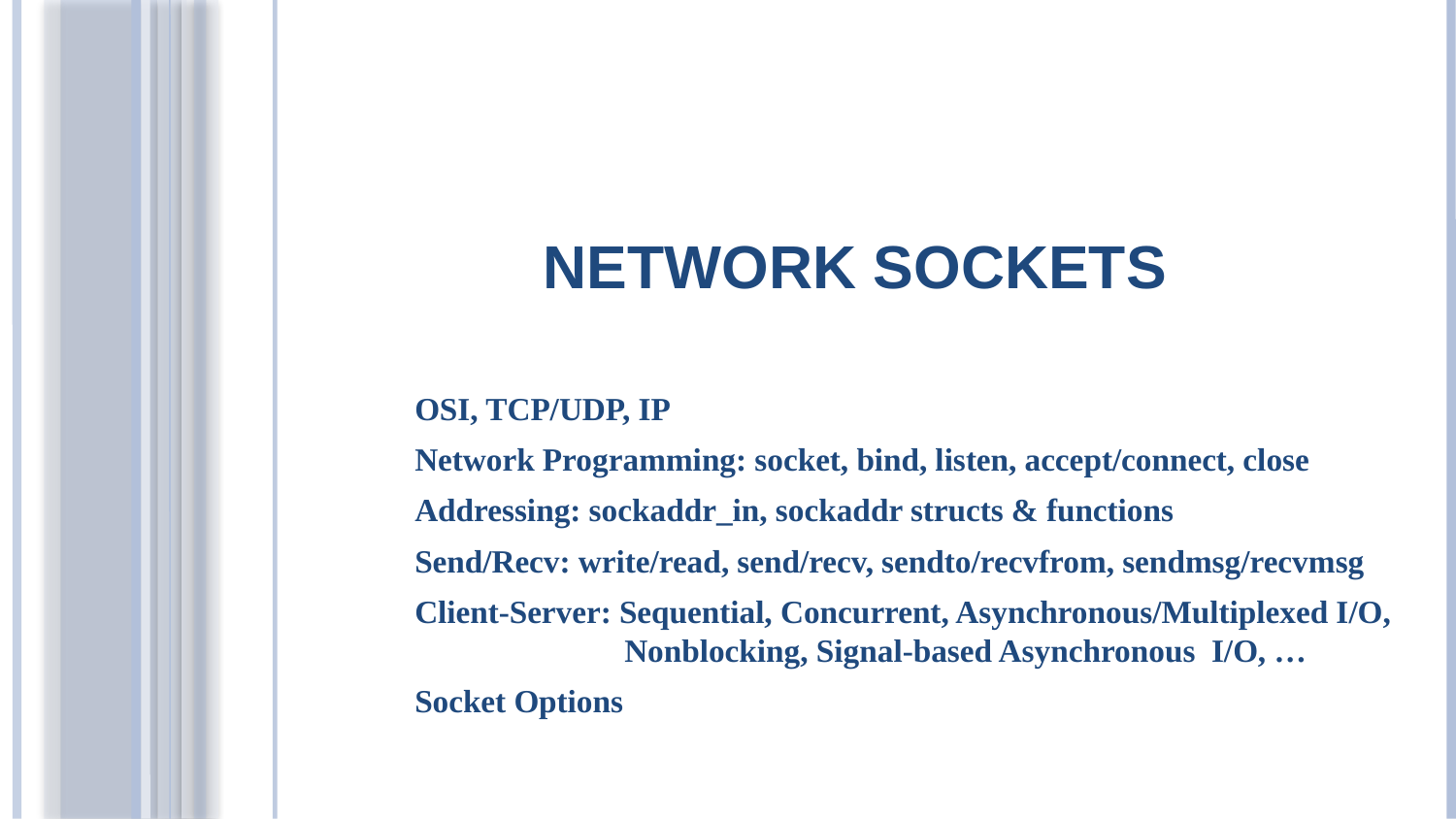

# Network Sockets
OSI, TCP/UDP, IP
Network Programming: socket, bind, listen, accept/connect, close
Addressing: sockaddr_in, sockaddr structs & functions
Send/Recv: write/read, send/recv, sendto/recvfrom, sendmsg/recvmsg
Client-Server: Sequential, Concurrent, Asynchronous/Multiplexed I/O, 	        Nonblocking, Signal-based Asynchronous  I/O, …
Socket Options